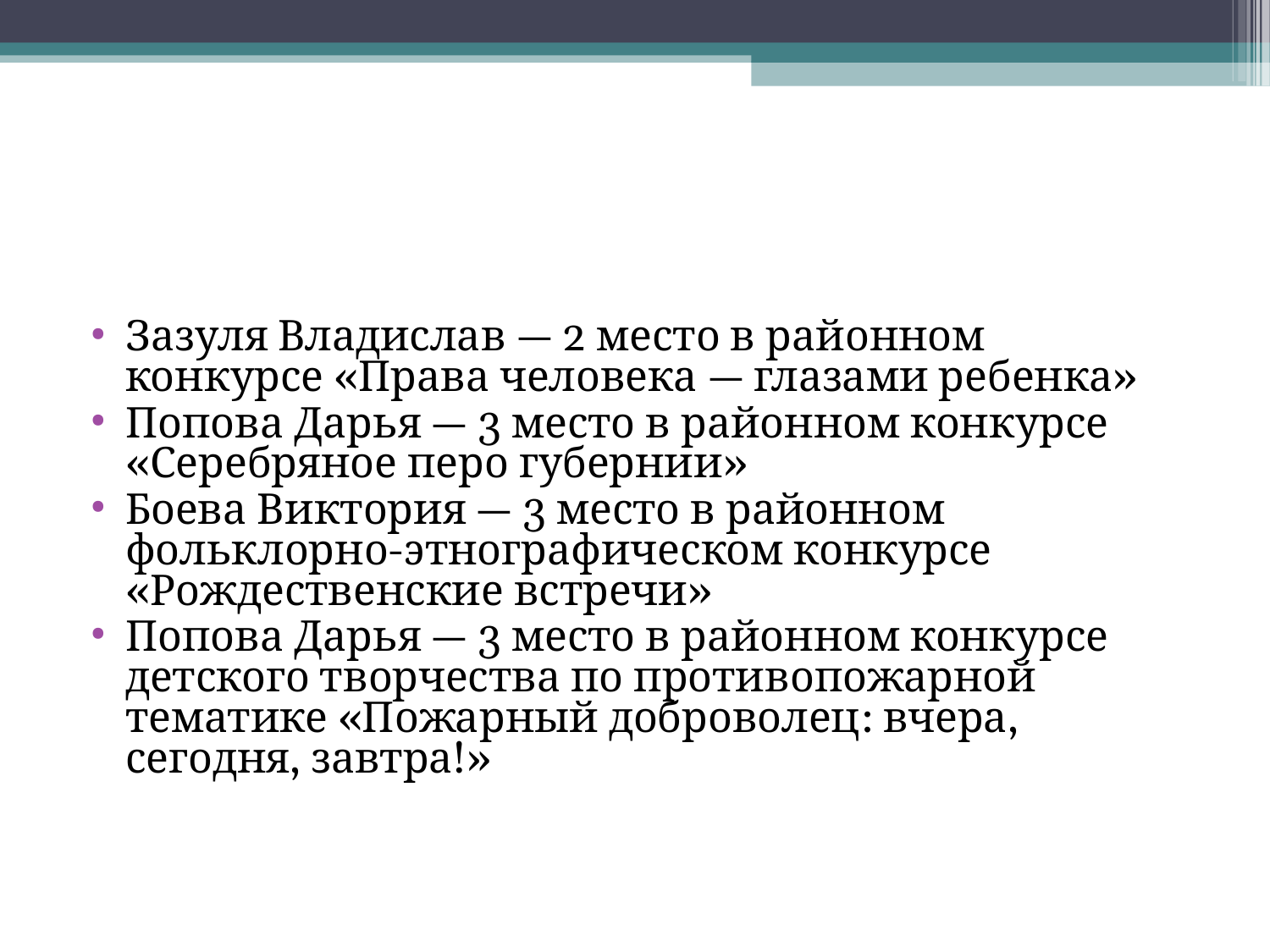

Зазуля Владислав — 2 место в районном конкурсе «Права человека — глазами ребенка»
Попова Дарья — 3 место в районном конкурсе «Серебряное перо губернии»
Боева Виктория — 3 место в районном фольклорно-этнографическом конкурсе «Рождественские встречи»
Попова Дарья — 3 место в районном конкурсе детского творчества по противопожарной тематике «Пожарный доброволец: вчера, сегодня, завтра!»